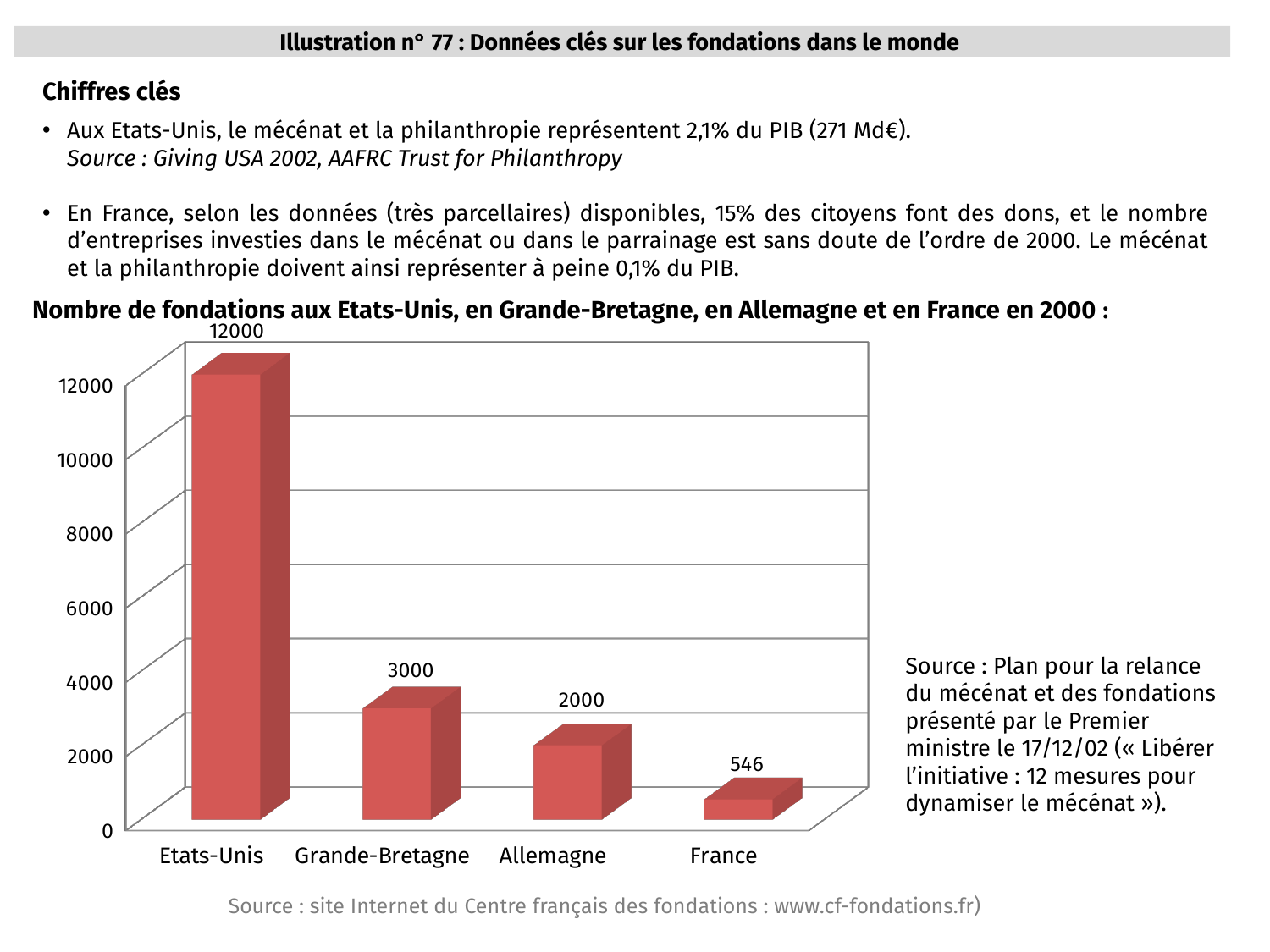

Illustration n° 77 : Données clés sur les fondations dans le monde

Chiffres clés
Aux Etats-Unis, le mécénat et la philanthropie représentent 2,1% du PIB (271 Md€).
	Source : Giving USA 2002, AAFRC Trust for Philanthropy

En France, selon les données (très parcellaires) disponibles, 15% des citoyens font des dons, et le nombre d’entreprises investies dans le mécénat ou dans le parrainage est sans doute de l’ordre de 2000. Le mécénat et la philanthropie doivent ainsi représenter à peine 0,1% du PIB.
Nombre de fondations aux Etats-Unis, en Grande-Bretagne, en Allemagne et en France en 2000 :

[unsupported chart]

Source : Plan pour la relance du mécénat et des fondations présenté par le Premier ministre le 17/12/02 (« Libérer l’initiative : 12 mesures pour dynamiser le mécénat »).
Source : site Internet du Centre français des fondations : www.cf-fondations.fr)